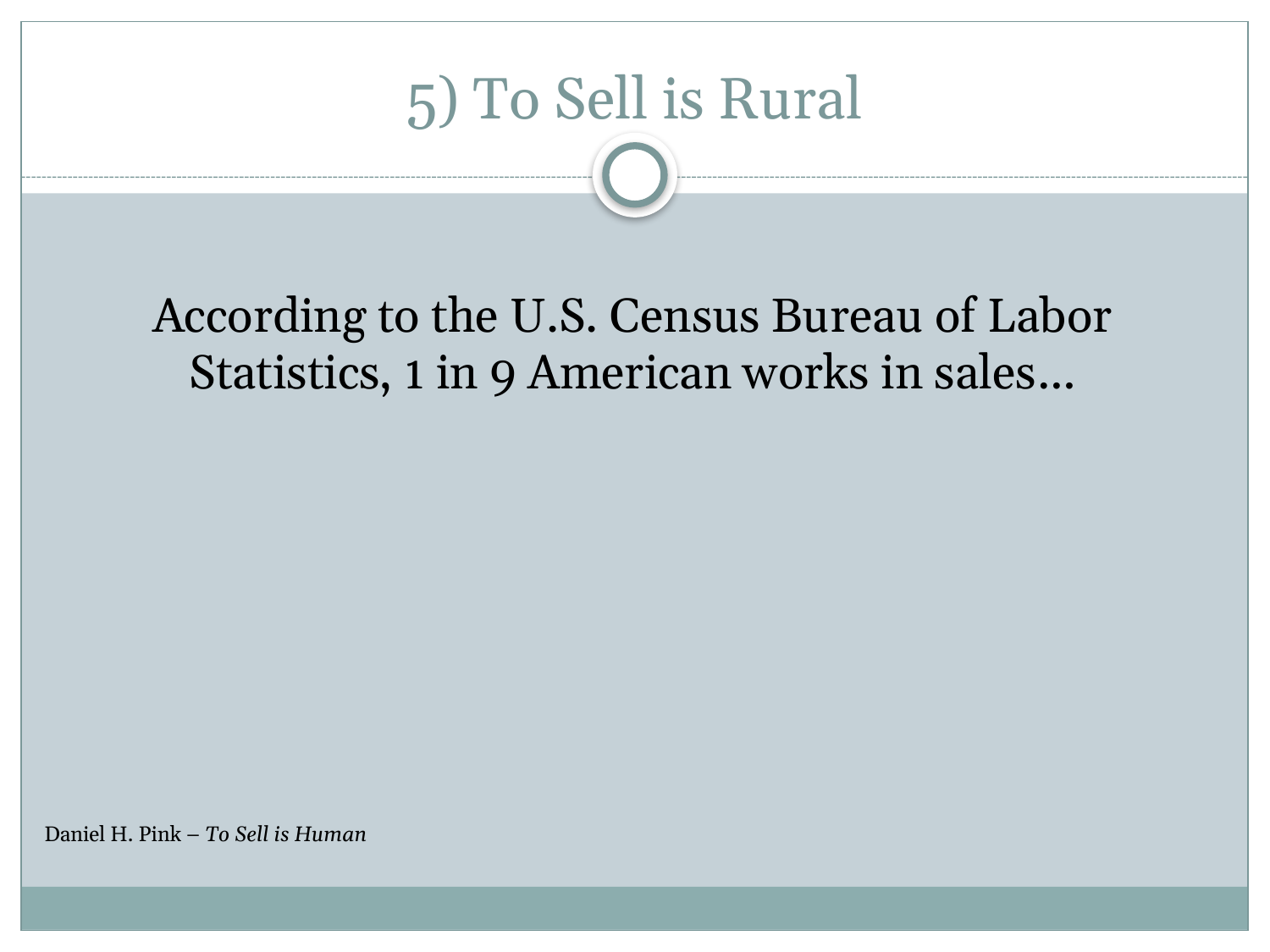

# 5) To Sell is Rural

According to the U.S. Census Bureau of Labor Statistics, 1 in 9 American works in sales…

Daniel H. Pink – To Sell is Human